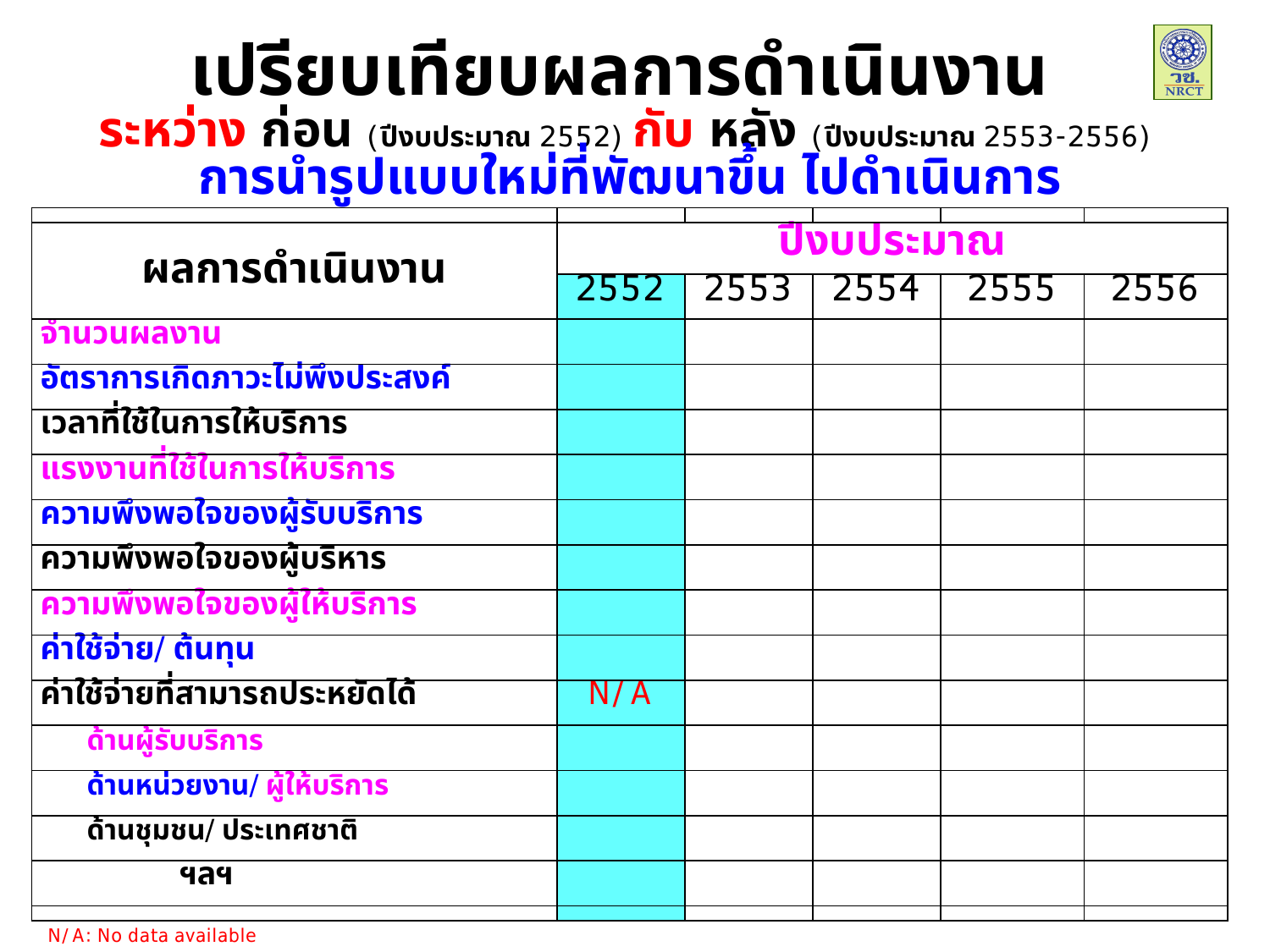

เปรียบเทียบผลการดำเนินงาน
ระหว่าง ก่อน (ปีงบประมาณ 2552) กับ หลัง (ปีงบประมาณ 2553-2556)
การนำรูปแบบใหม่ที่พัฒนาขึ้น ไปดำเนินการ
|  |  |  |  |  |  |
| --- | --- | --- | --- | --- | --- |
| ผลการดำเนินงาน | ปีงบประมาณ |  |  |  |  |
|  | 2552 | 2553 | 2554 | 2555 | 2556 |
| จำนวนผลงาน |  |  |  |  |  |
| อัตราการเกิดภาวะไม่พึงประสงค์ |  |  |  |  |  |
| เวลาที่ใช้ในการให้บริการ |  |  |  |  |  |
| แรงงานที่ใช้ในการให้บริการ |  |  |  |  |  |
| ความพึงพอใจของผู้รับบริการ |  |  |  |  |  |
| ความพึงพอใจของผู้บริหาร |  |  |  |  |  |
| ความพึงพอใจของผู้ให้บริการ |  |  |  |  |  |
| ค่าใช้จ่าย/ต้นทุน |  |  |  |  |  |
| ค่าใช้จ่ายที่สามารถประหยัดได้ | N/A |  |  |  |  |
| ด้านผู้รับบริการ |  |  |  |  |  |
| ด้านหน่วยงาน/ผู้ให้บริการ |  |  |  |  |  |
| ด้านชุมชน/ประเทศชาติ |  |  |  |  |  |
| ฯลฯ |  |  |  |  |  |
|  |  |  |  |  |  |
N/A: No data available